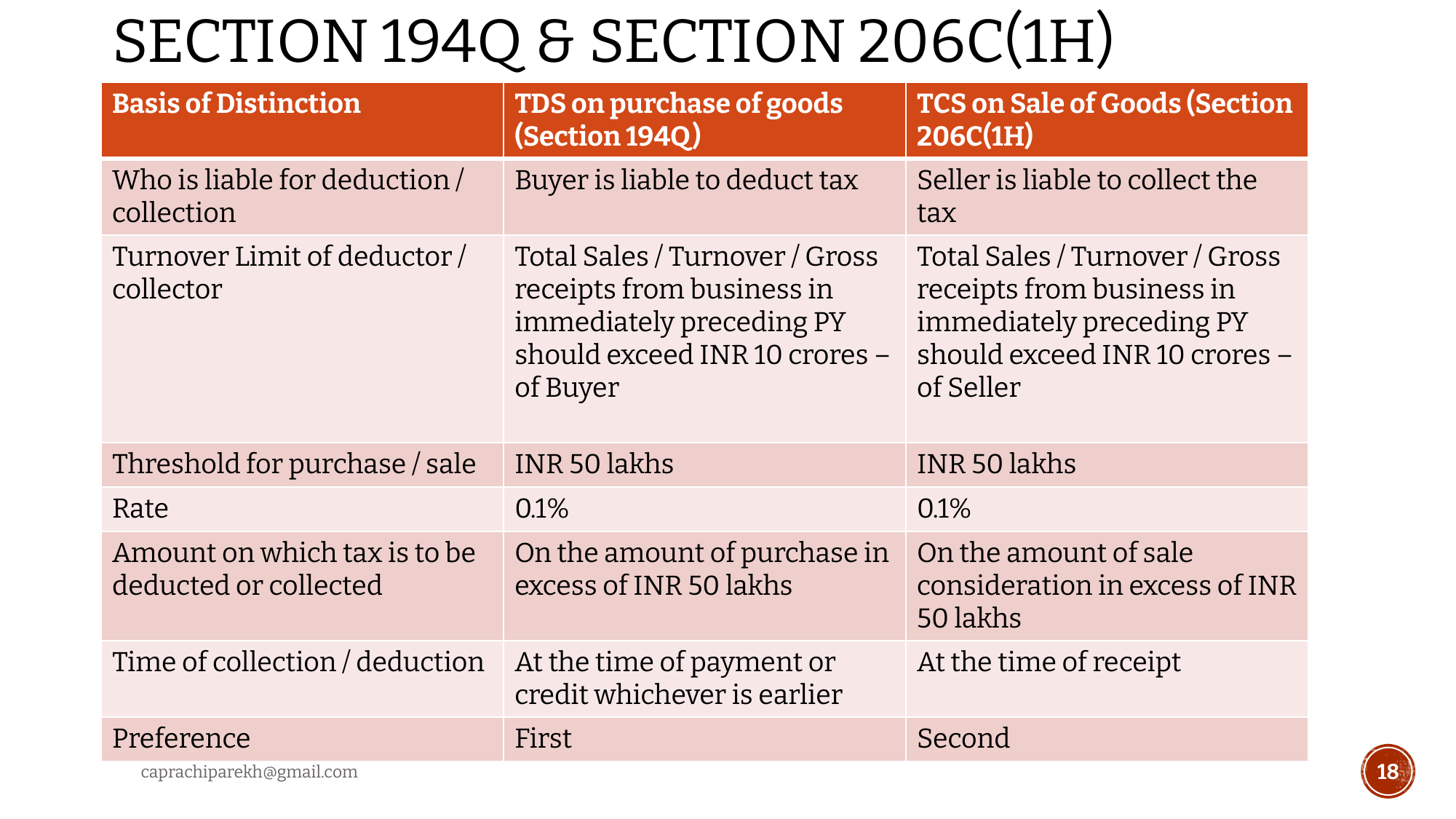

# Section 194Q & Section 206C(1H)
| Basis of Distinction | TDS on purchase of goods (Section 194Q) | TCS on Sale of Goods (Section 206C(1H) |
| --- | --- | --- |
| Who is liable for deduction / collection | Buyer is liable to deduct tax | Seller is liable to collect the tax |
| Turnover Limit of deductor / collector | Total Sales / Turnover / Gross receipts from business in immediately preceding PY should exceed INR 10 crores – of Buyer | Total Sales / Turnover / Gross receipts from business in immediately preceding PY should exceed INR 10 crores – of Seller |
| Threshold for purchase / sale | INR 50 lakhs | INR 50 lakhs |
| Rate | 0.1% | 0.1% |
| Amount on which tax is to be deducted or collected | On the amount of purchase in excess of INR 50 lakhs | On the amount of sale consideration in excess of INR 50 lakhs |
| Time of collection / deduction | At the time of payment or credit whichever is earlier | At the time of receipt |
| Preference | First | Second |
caprachiparekh@gmail.com
18